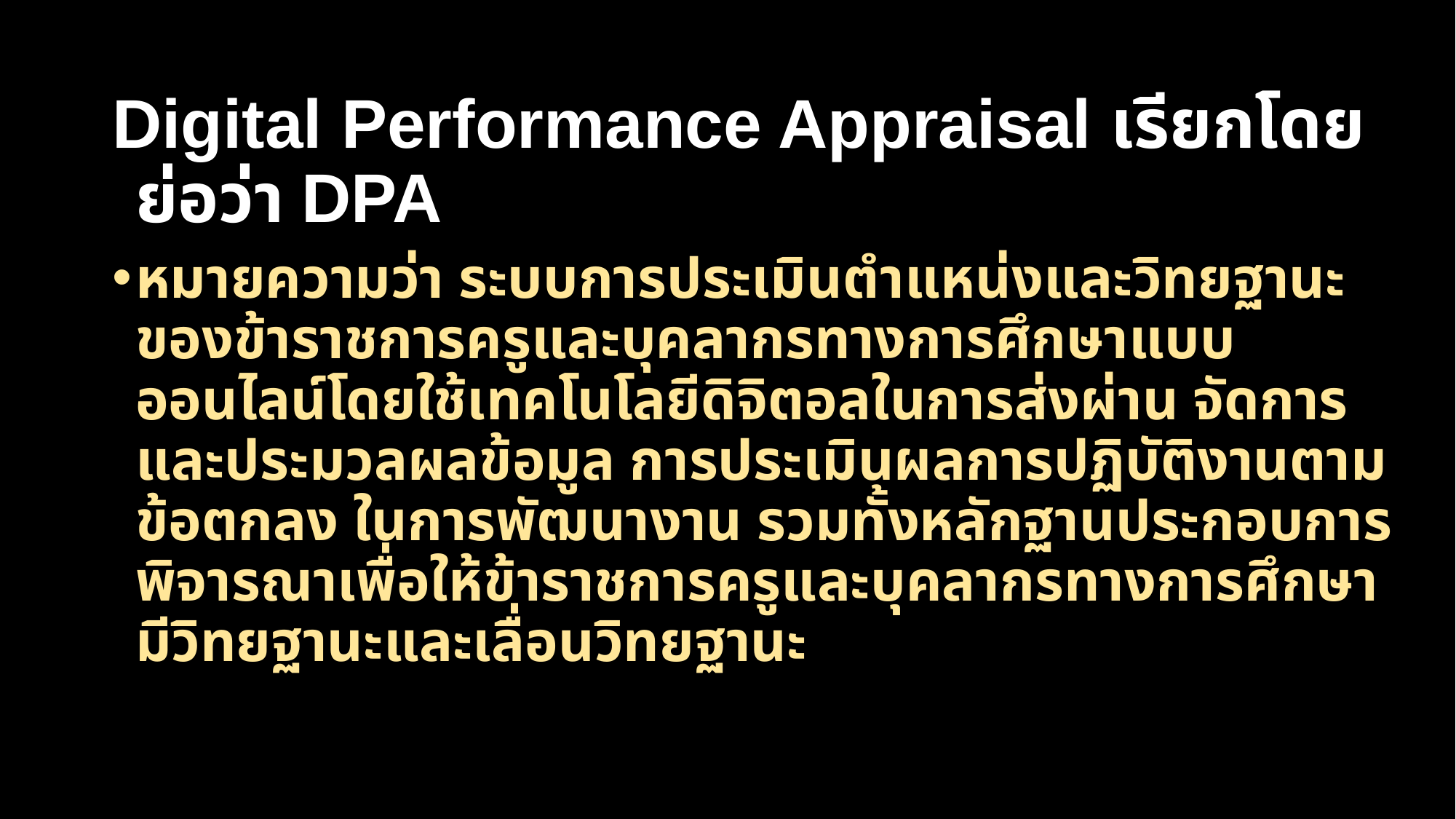

Digital Performance Appraisal เรียกโดยย่อว่า DPA
หมายความว่า ระบบการประเมินตำแหน่งและวิทยฐานะของข้าราชการครูและบุคลากรทางการศึกษาแบบออนไลน์โดยใช้เทคโนโลยีดิจิตอลในการส่งผ่าน จัดการและประมวลผลข้อมูล การประเมินผลการปฏิบัติงานตามข้อตกลง ในการพัฒนางาน รวมทั้งหลักฐานประกอบการพิจารณาเพื่อให้ข้าราชการครูและบุคลากรทางการศึกษามีวิทยฐานะและเลื่อนวิทยฐานะ